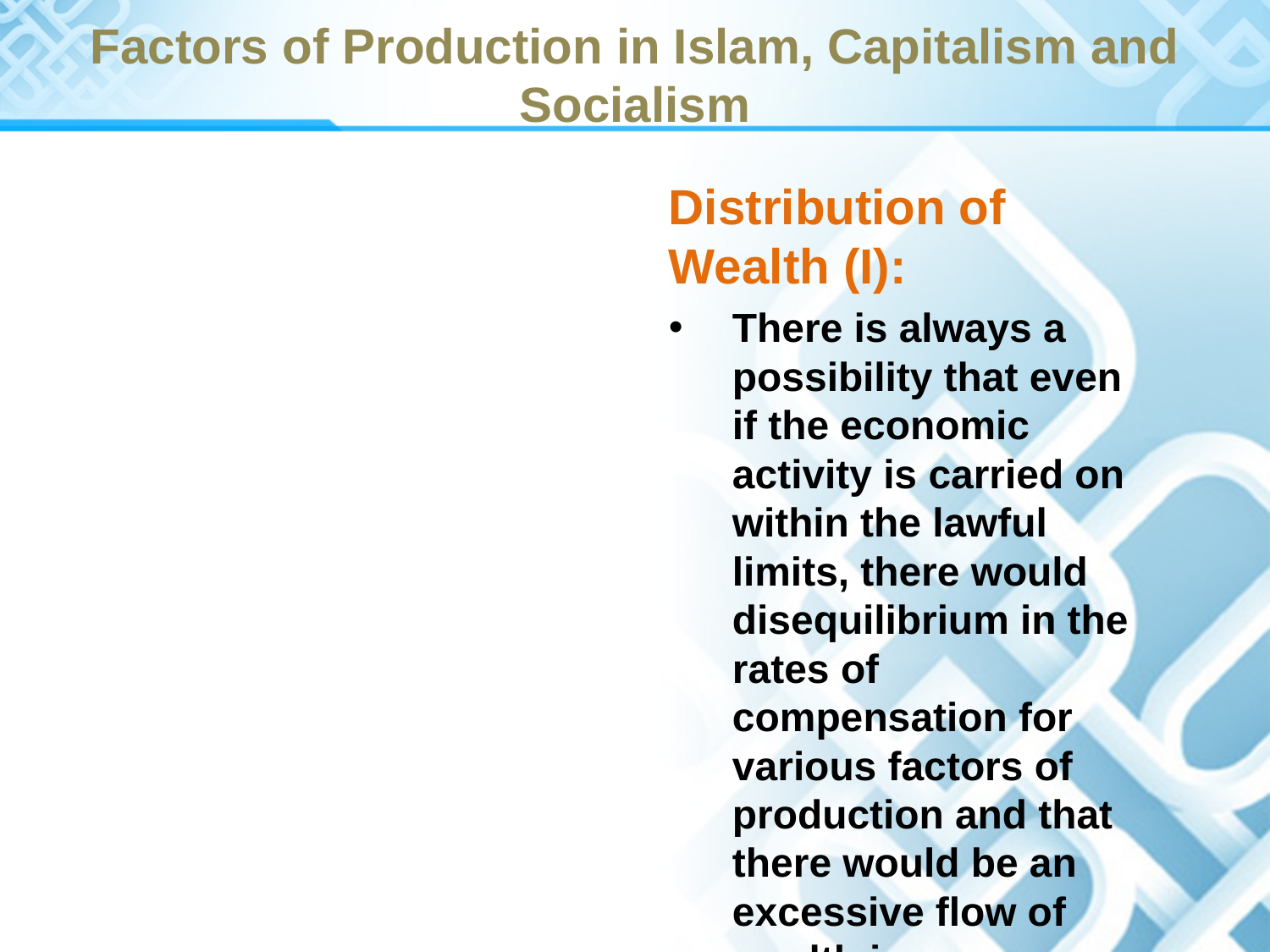

Factors of Production in Islam, Capitalism and Socialism
Distribution of Wealth (I):
There is always a possibility that even if the economic activity is carried on within the lawful limits, there would disequilibrium in the rates of compensation for various factors of production and that there would be an excessive flow of wealth in one direction.